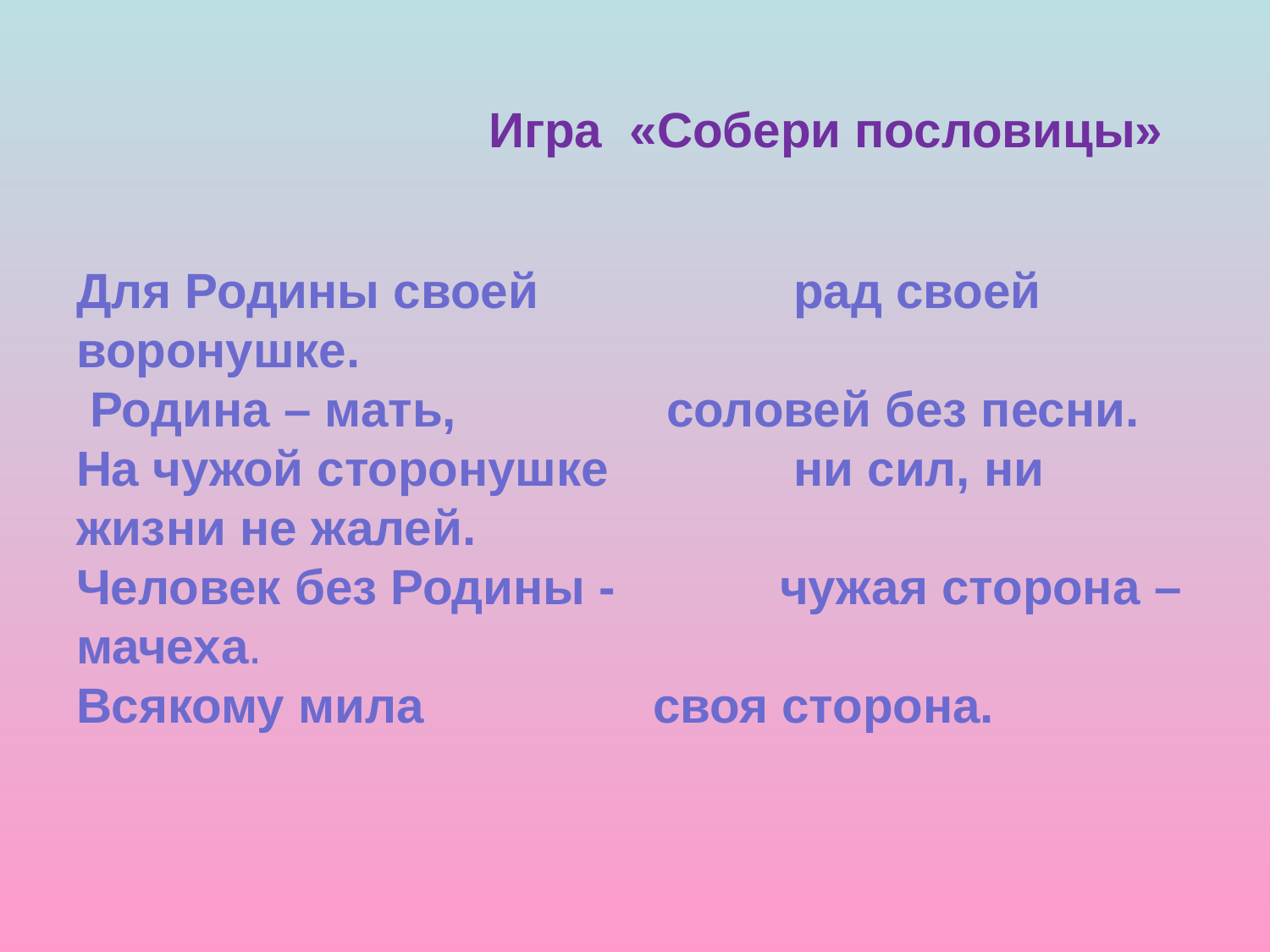

# Игра  «Собери пословицы» Для Родины своей		      рад своей  воронушке. Родина – мать,		      соловей без песни. На чужой сторонушке	      ни сил, ни жизни не жалей. Человек без Родины - 	     чужая сторона – мачеха. Всякому мила		     своя сторона.